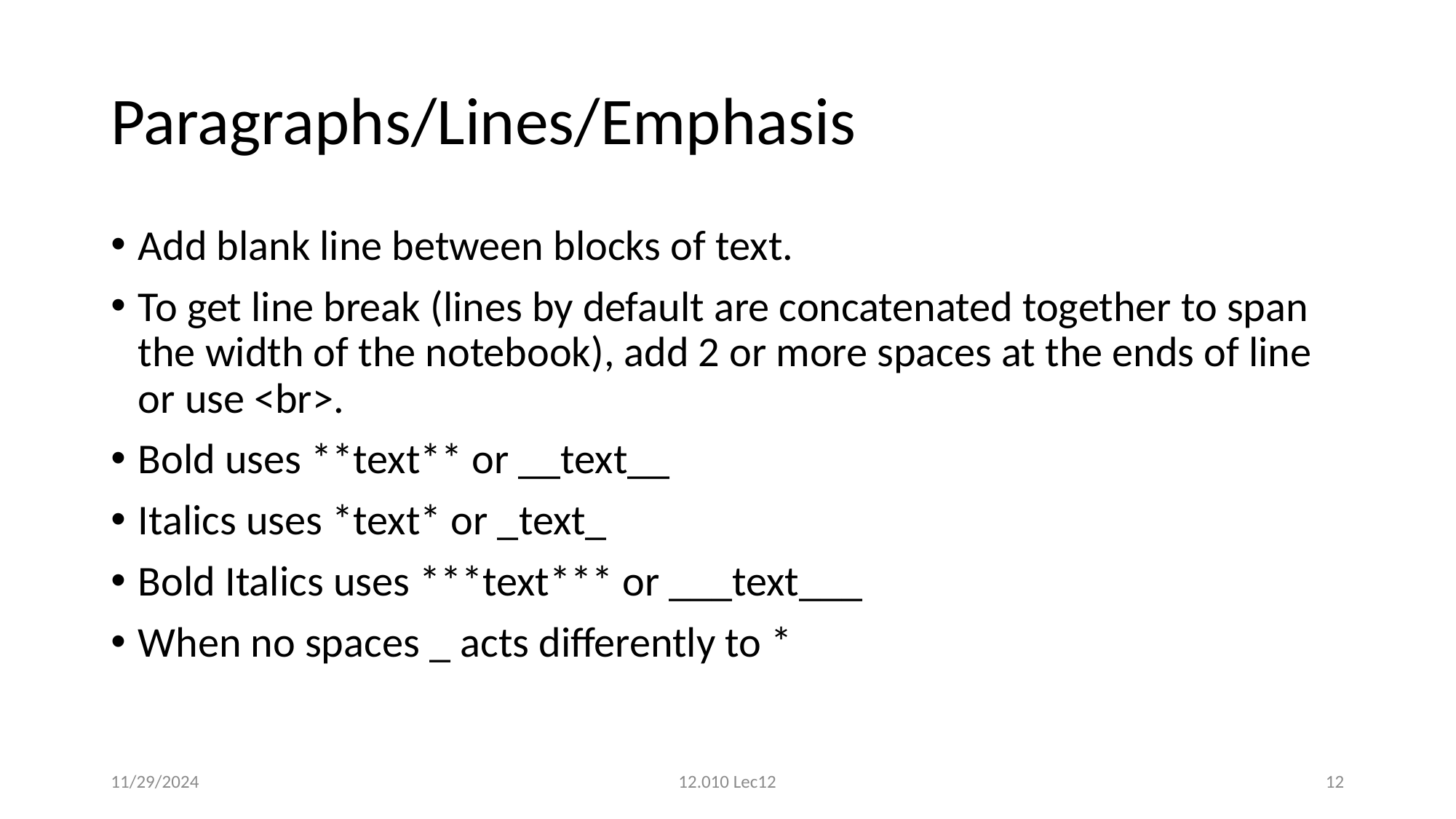

# Paragraphs/Lines/Emphasis
Add blank line between blocks of text.
To get line break (lines by default are concatenated together to span the width of the notebook), add 2 or more spaces at the ends of line or use <br>.
Bold uses **text** or __text__
Italics uses *text* or _text_
Bold Italics uses ***text*** or ___text___
When no spaces _ acts differently to *
11/29/2024
12.010 Lec12
12